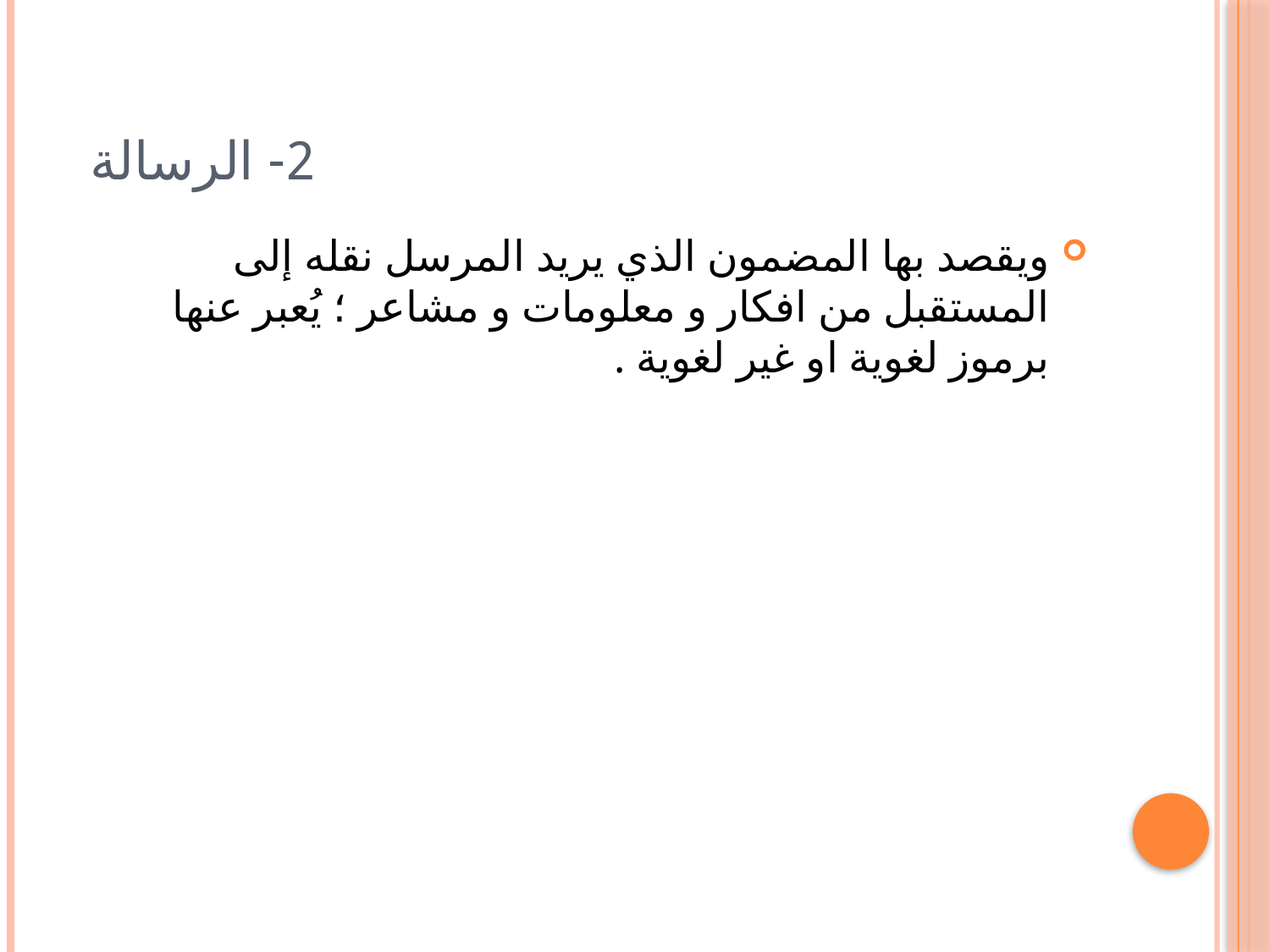

# 2- الرسالة
ويقصد بها المضمون الذي يريد المرسل نقله إلى المستقبل من افكار و معلومات و مشاعر ؛ يُعبر عنها برموز لغوية او غير لغوية .